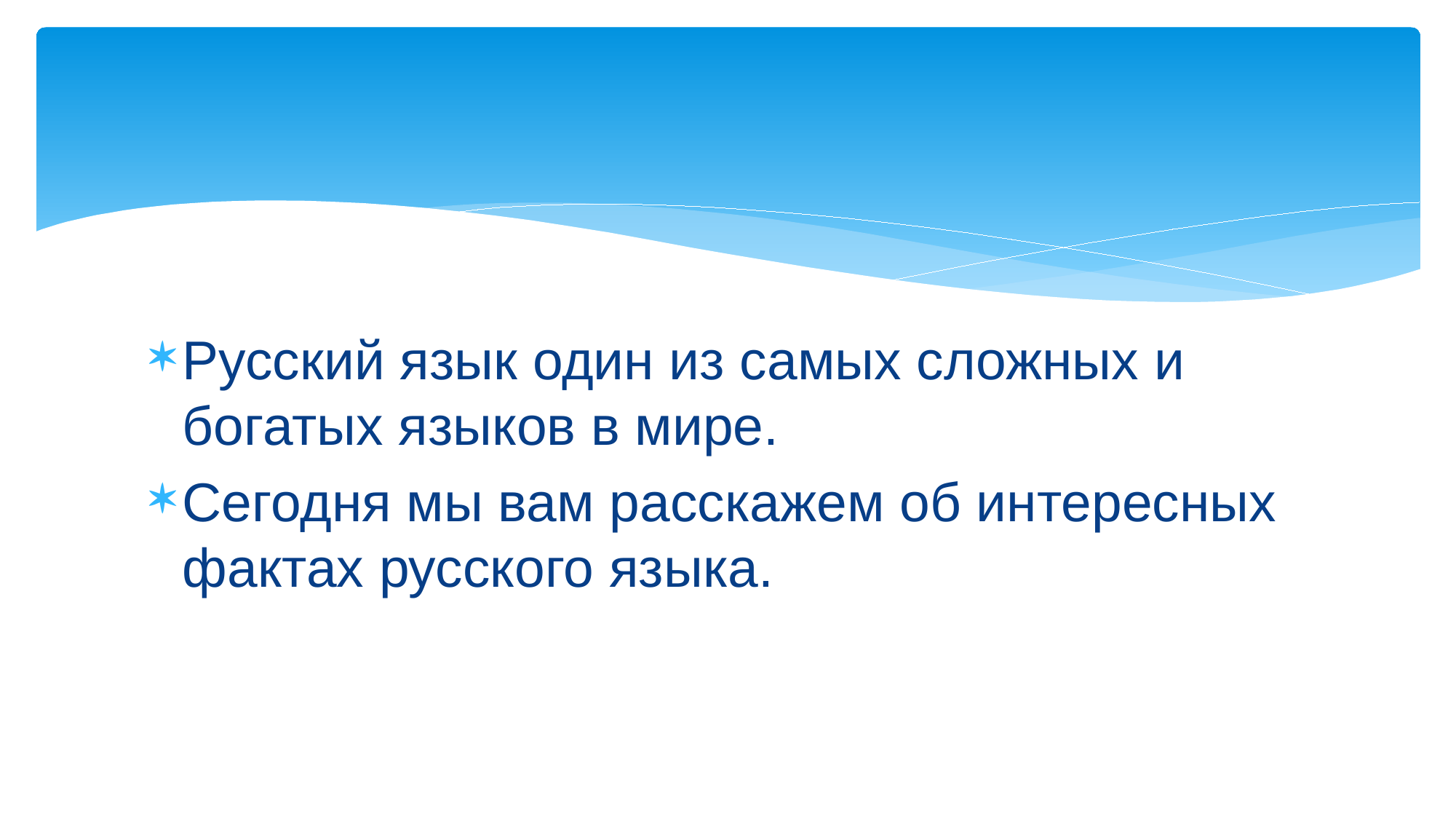

#
Русский язык один из самых сложных и богатых языков в мире.
Сегодня мы вам расскажем об интересных фактах русского языка.